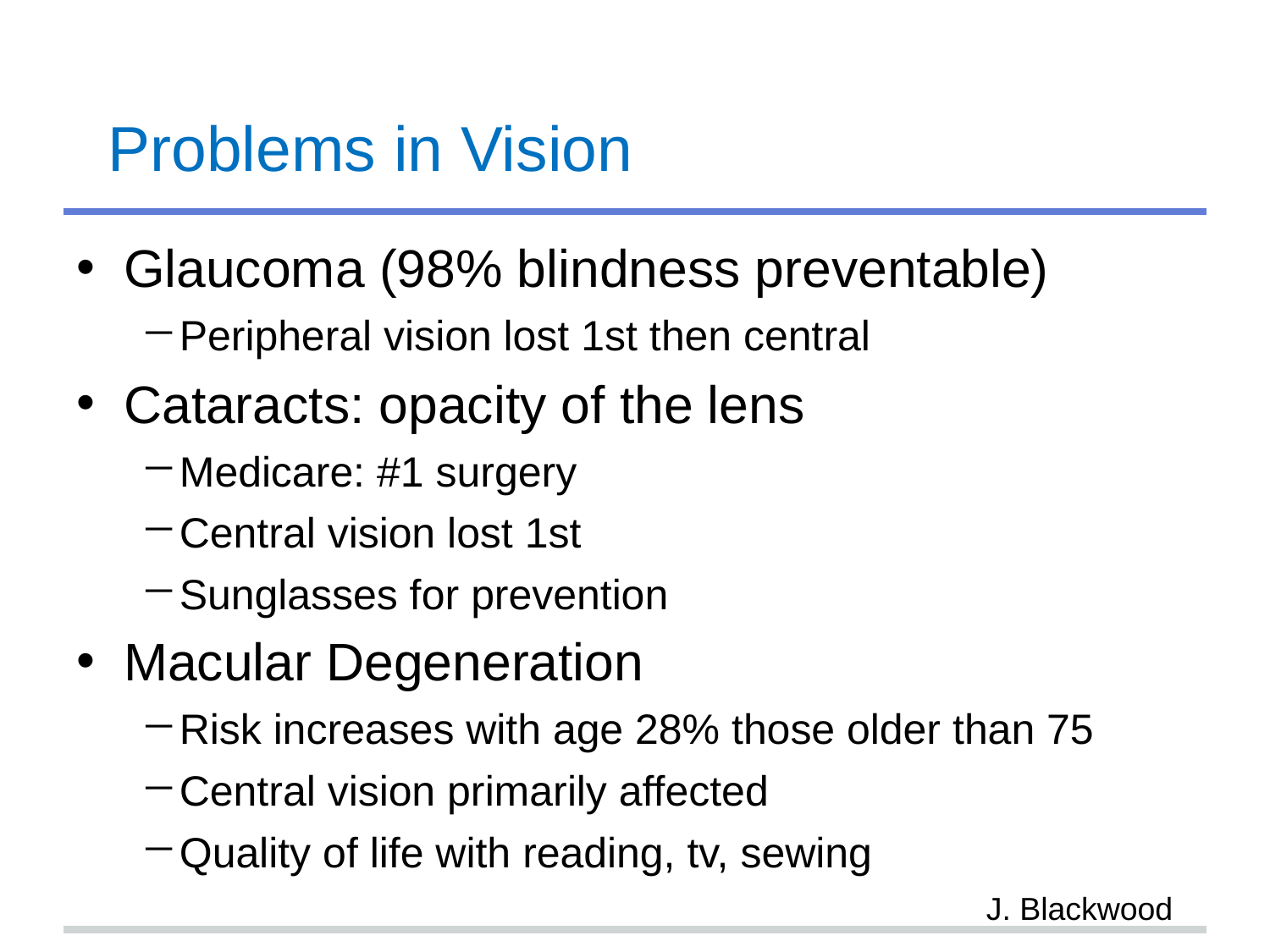

# Problems in Vision
Glaucoma (98% blindness preventable)
Peripheral vision lost 1st then central
Cataracts: opacity of the lens
Medicare: #1 surgery
Central vision lost 1st
Sunglasses for prevention
Macular Degeneration
Risk increases with age 28% those older than 75
Central vision primarily affected
Quality of life with reading, tv, sewing
J. Blackwood